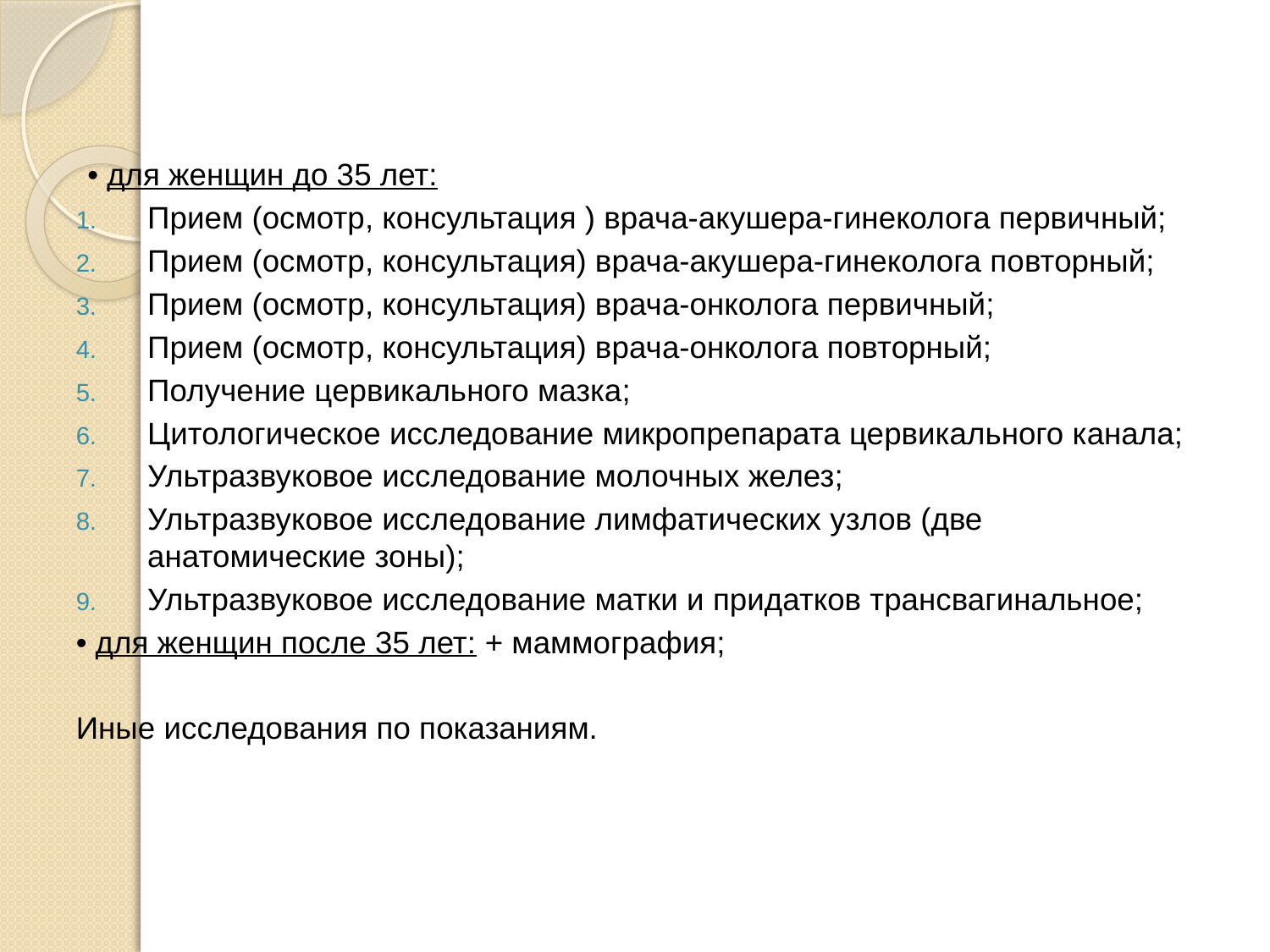

• для женщин до 35 лет:
Прием (осмотр, консультация ) врача-акушера-гинеколога первичный;
Прием (осмотр, консультация) врача-акушера-гинеколога повторный;
Прием (осмотр, консультация) врача-онколога первичный;
Прием (осмотр, консультация) врача-онколога повторный;
Получение цервикального мазка;
Цитологическое исследование микропрепарата цервикального канала;
Ультразвуковое исследование молочных желез;
Ультразвуковое исследование лимфатических узлов (две анатомические зоны);
Ультразвуковое исследование матки и придатков трансвагинальное;
• для женщин после 35 лет: + маммография;

Иные исследования по показаниям.